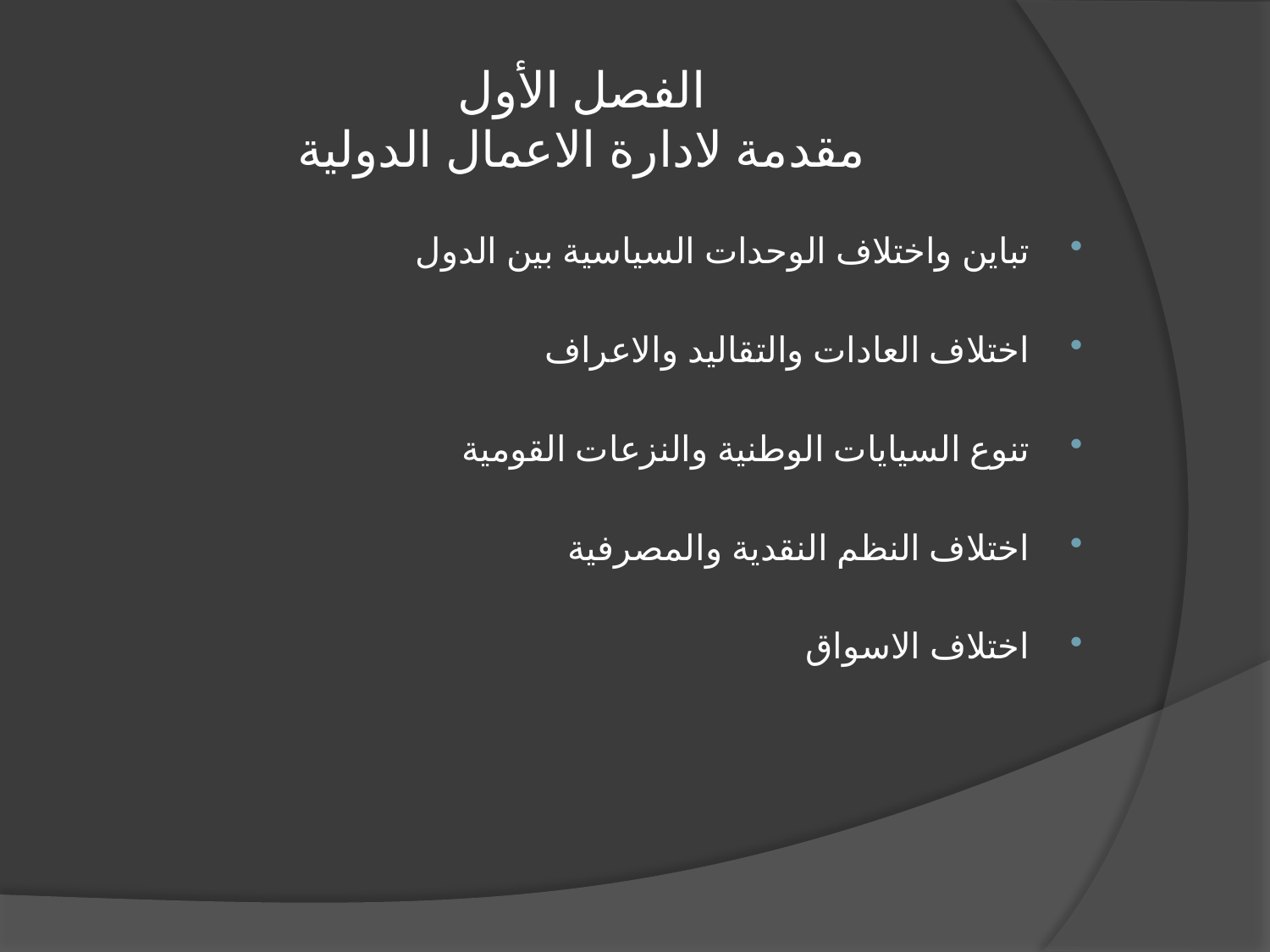

# الفصل الأول مقدمة لادارة الاعمال الدولية
تباين واختلاف الوحدات السياسية بين الدول

اختلاف العادات والتقاليد والاعراف

تنوع السيايات الوطنية والنزعات القومية

اختلاف النظم النقدية والمصرفية

اختلاف الاسواق